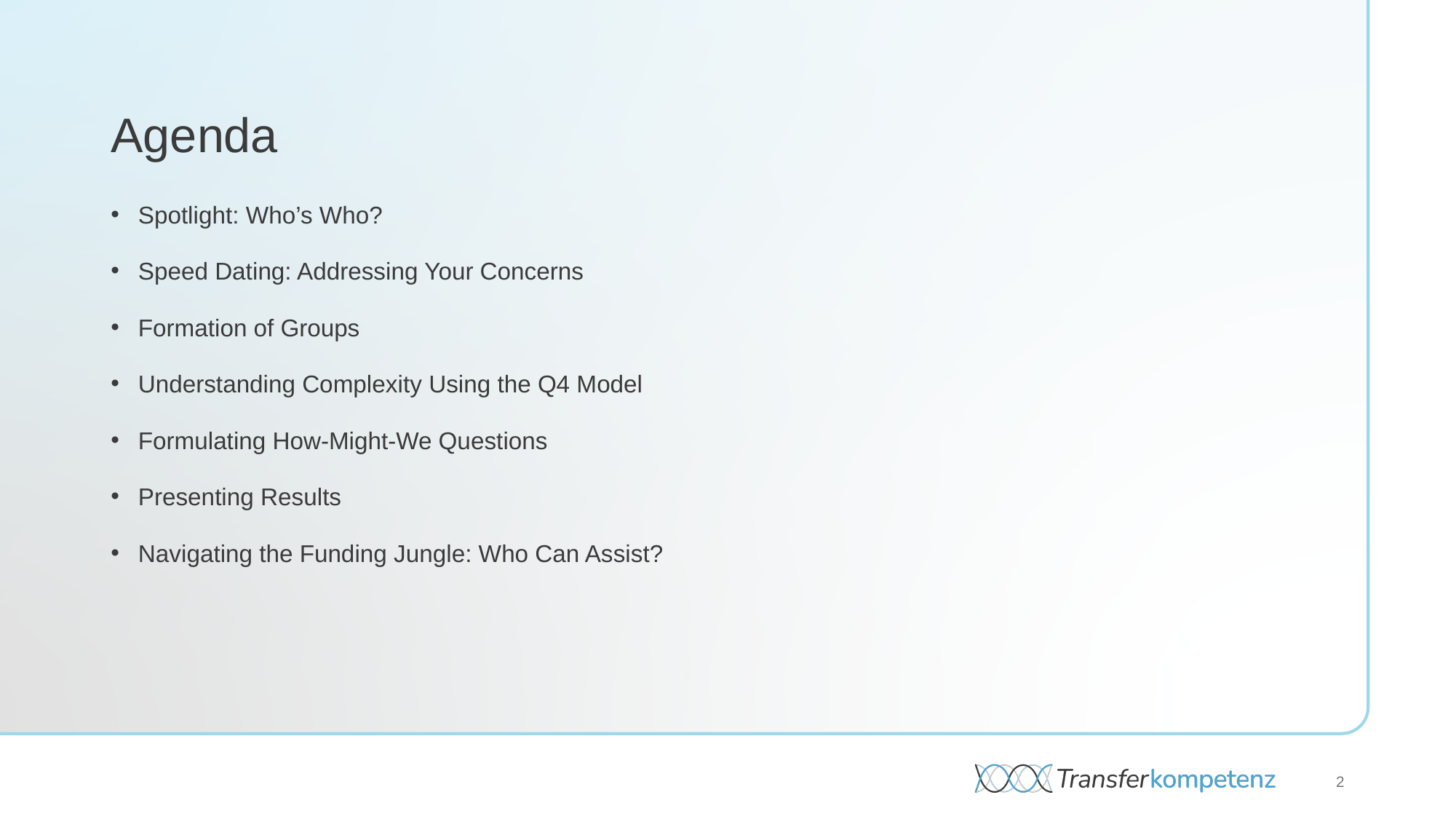

# Agenda
Spotlight: Who’s Who?
Speed Dating: Addressing Your Concerns
Formation of Groups
Understanding Complexity Using the Q4 Model
Formulating How-Might-We Questions
Presenting Results
Navigating the Funding Jungle: Who Can Assist?
2